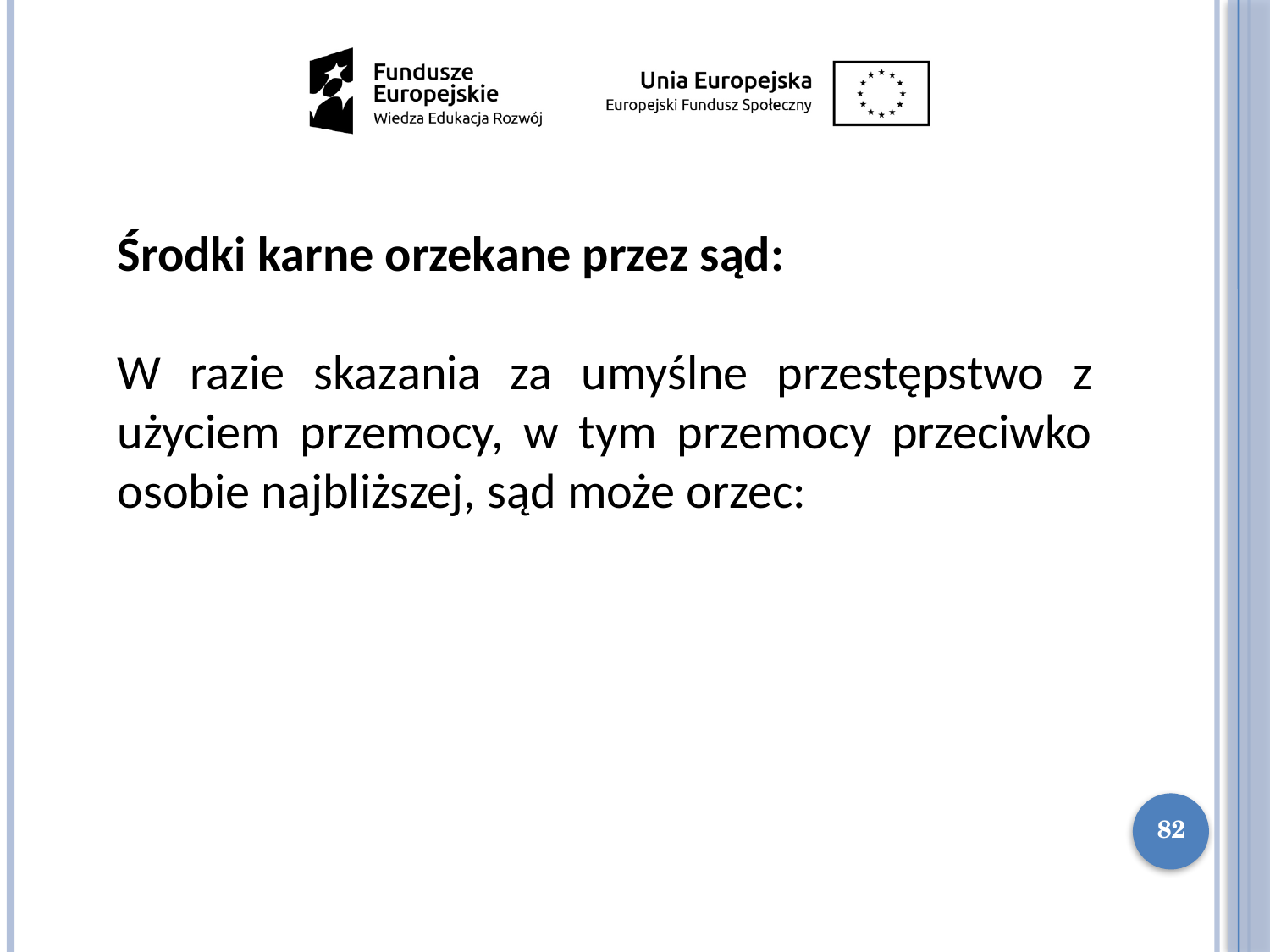

Środki karne orzekane przez sąd:

W razie skazania za umyślne przestępstwo z użyciem przemocy, w tym przemocy przeciwko osobie najbliższej, sąd może orzec:

82